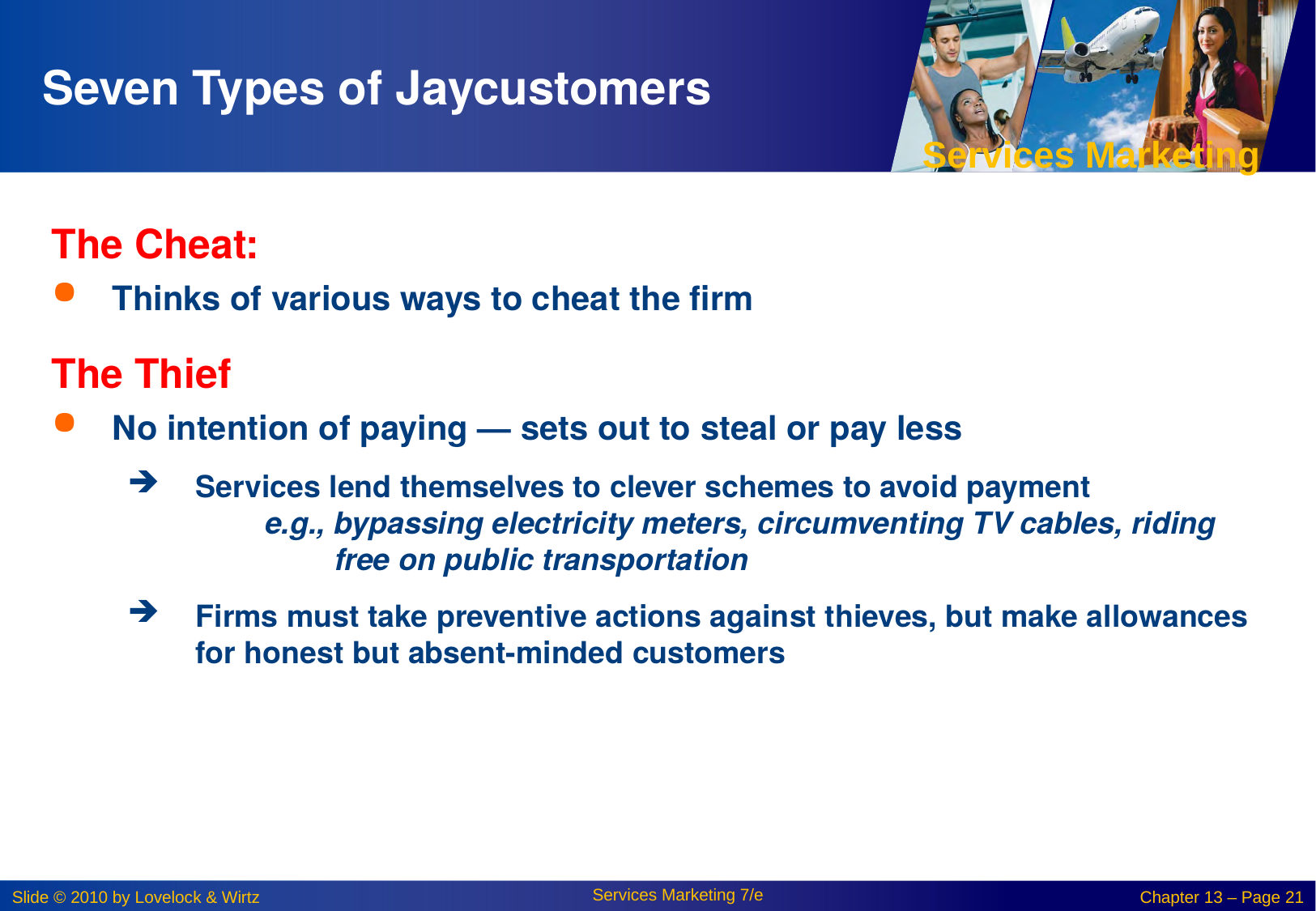

# Seven Types of Jaycustomers
The Cheat:
Thinks of various ways to cheat the firm
The Thief
No intention of paying — sets out to steal or pay less
Services lend themselves to clever schemes to avoid payment
e.g., bypassing electricity meters, circumventing TV cables, riding 	free on public transportation
Firms must take preventive actions against thieves, but make allowances for honest but absent-minded customers